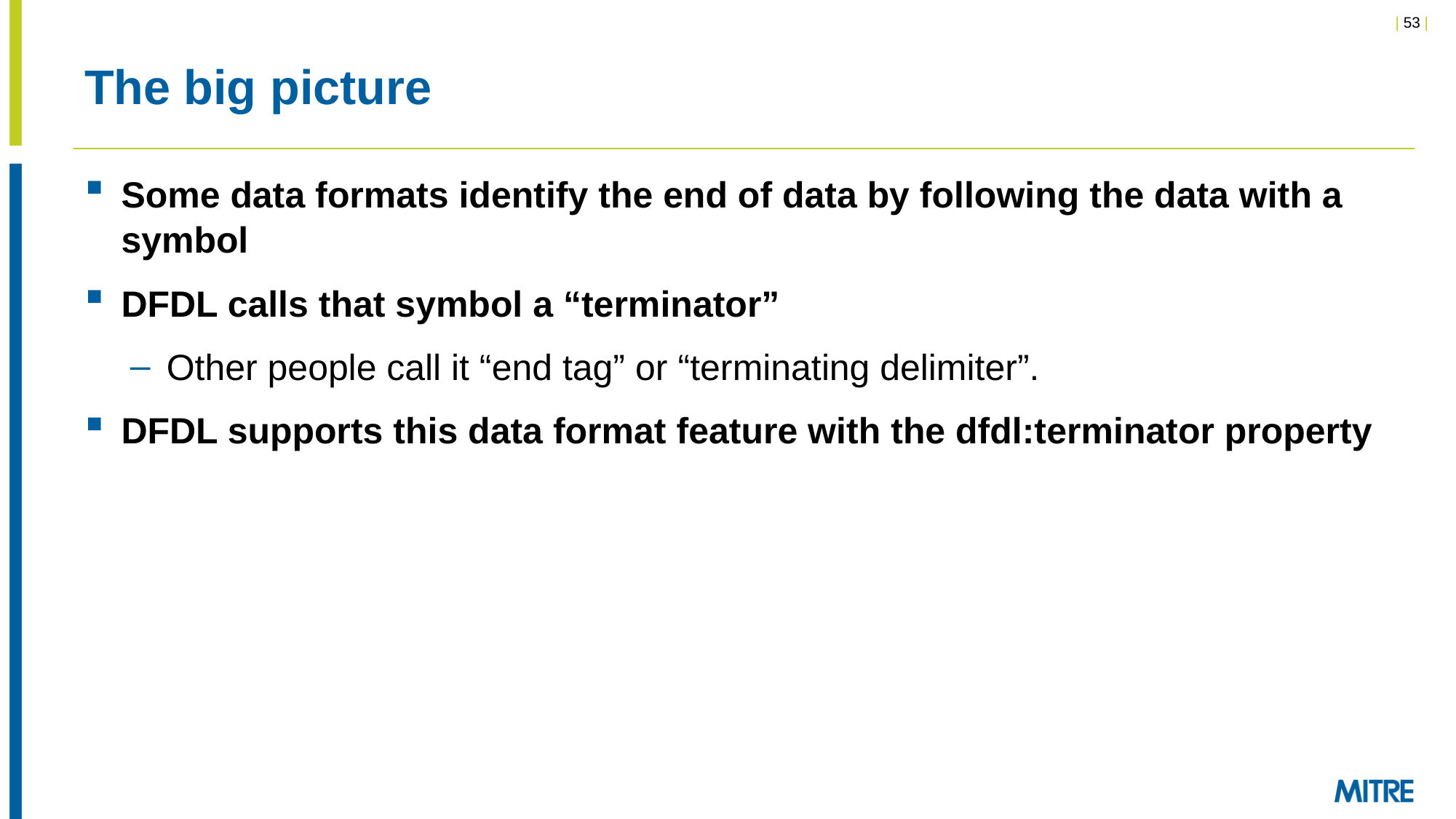

# The big picture
Some data formats identify the end of data by following the data with a symbol
DFDL calls that symbol a “terminator”
Other people call it “end tag” or “terminating delimiter”.
DFDL supports this data format feature with the dfdl:terminator property